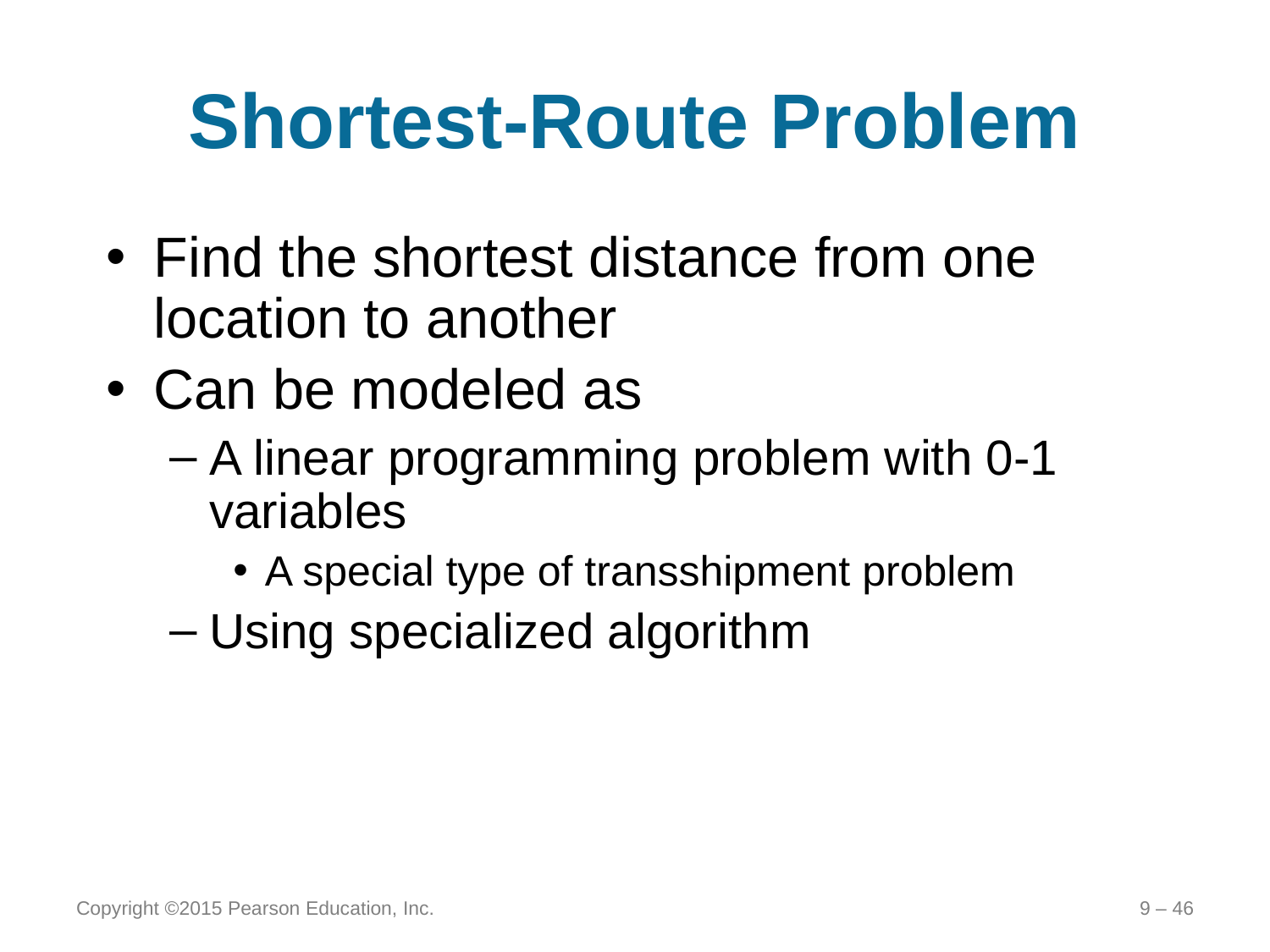

# Shortest-Route Problem
Find the shortest distance from one location to another
Can be modeled as
A linear programming problem with 0-1 variables
A special type of transshipment problem
Using specialized algorithm
Copyright ©2015 Pearson Education, Inc.
9 – 46